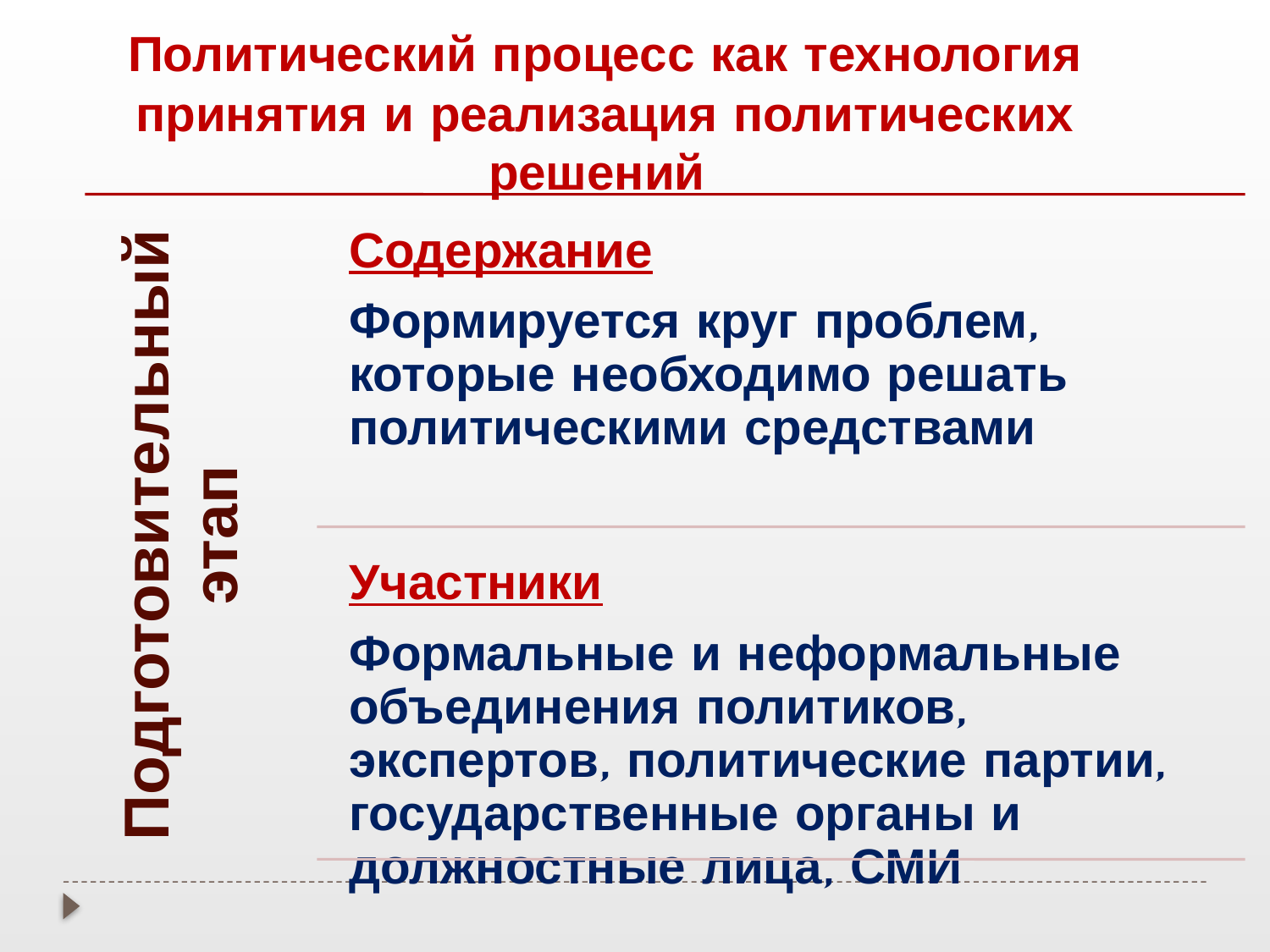

Политический процесс как технология принятия и реализация политических решений
Подготовительный этап
Содержание
Формируется круг проблем, которые необходимо решать политическими средствами
Участники
Формальные и неформальные объединения политиков, экспертов, политические партии, государственные органы и должностные лица, СМИ